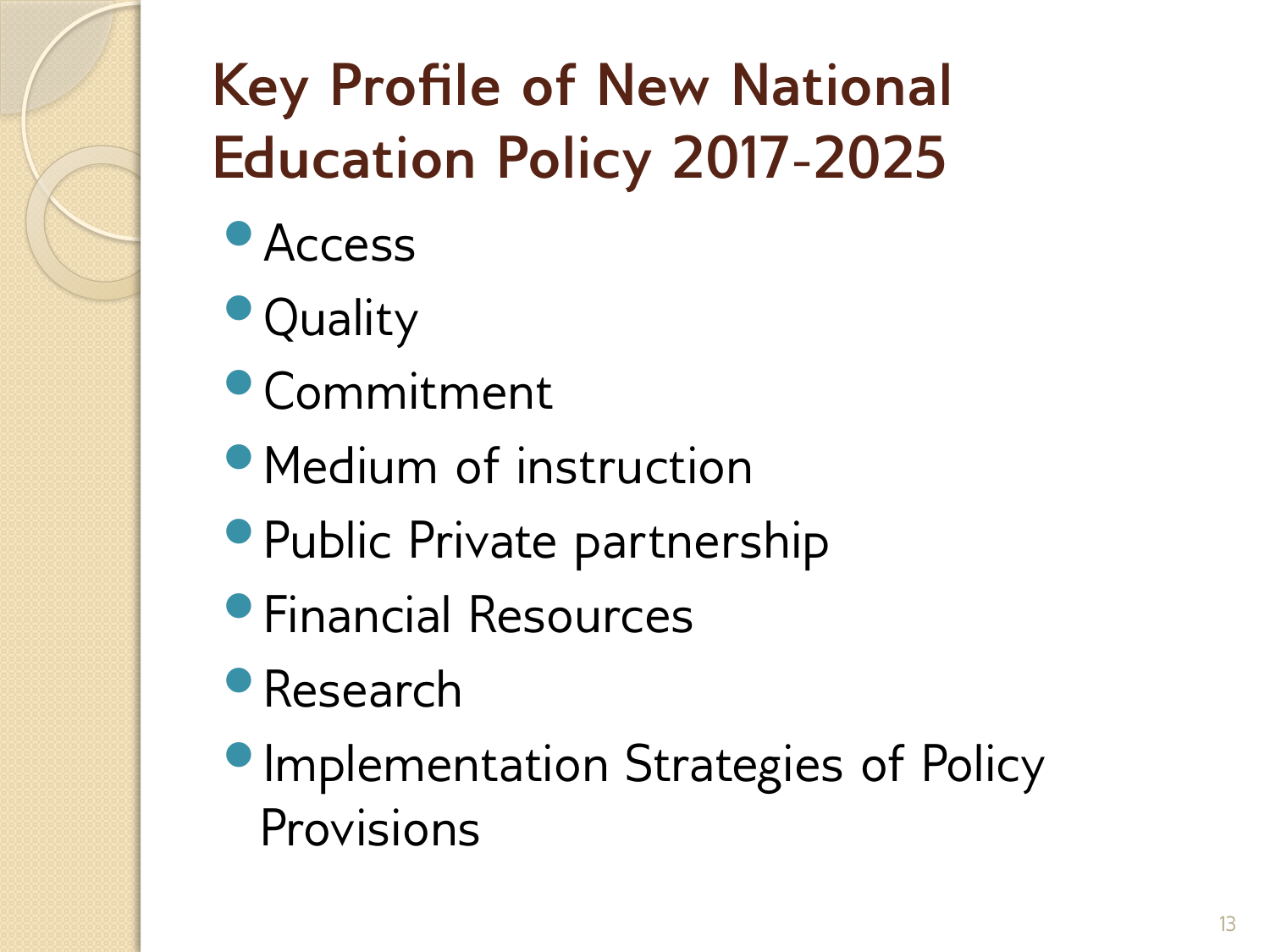

# Key Profile of New National Education Policy 2017-2025
Access
Quality
Commitment
Medium of instruction
Public Private partnership
Financial Resources
Research
Implementation Strategies of Policy Provisions
13